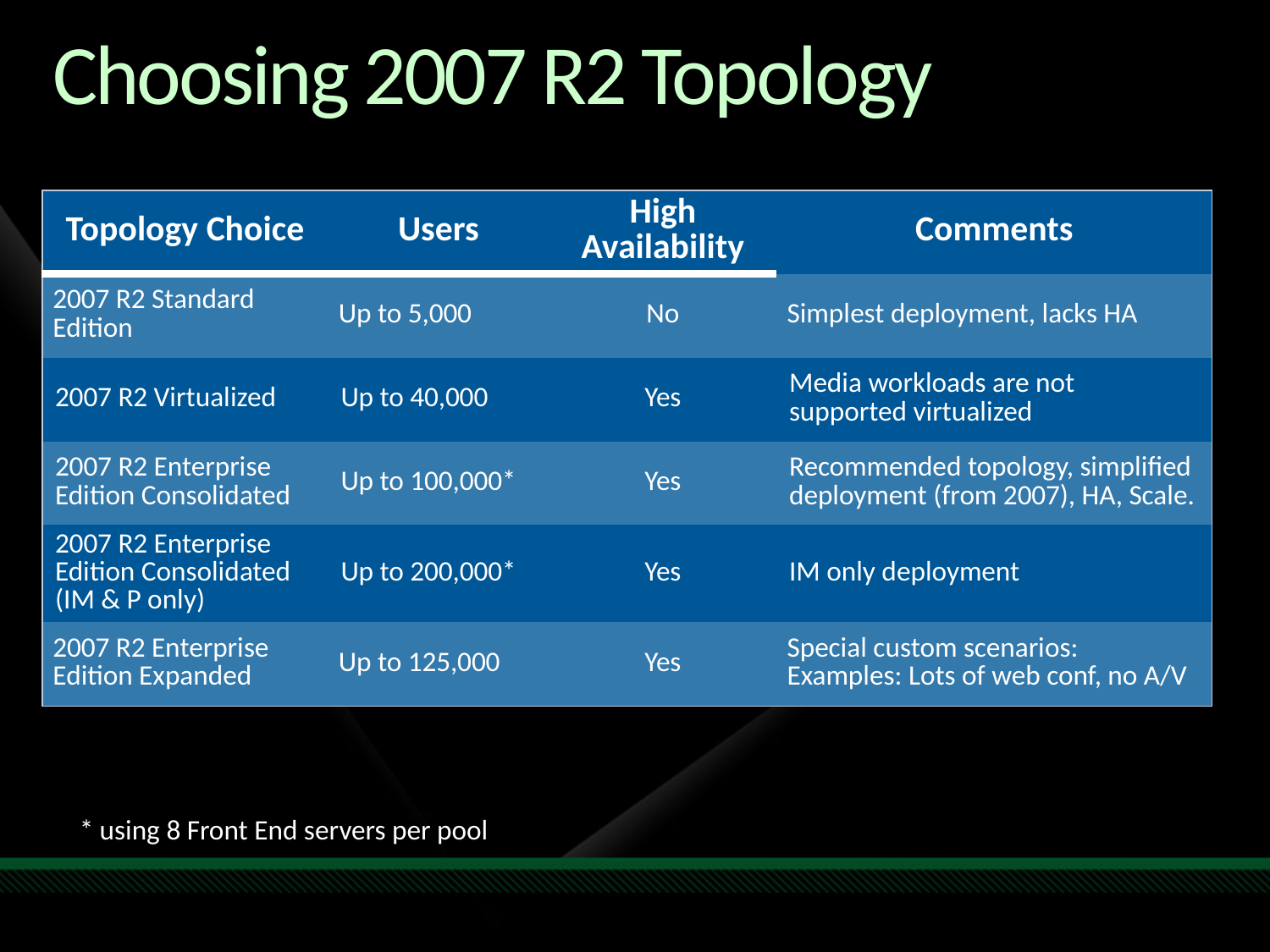

# Choosing 2007 R2 Topology
| Topology Choice | Users | High Availability | Comments |
| --- | --- | --- | --- |
| 2007 R2 Standard Edition | Up to 5,000 | No | Simplest deployment, lacks HA |
| 2007 R2 Virtualized | Up to 40,000 | Yes | Media workloads are not supported virtualized |
| 2007 R2 Enterprise Edition Consolidated | Up to 100,000\* | Yes | Recommended topology, simplified deployment (from 2007), HA, Scale. |
| 2007 R2 Enterprise Edition Consolidated (IM & P only) | Up to 200,000\* | Yes | IM only deployment |
| 2007 R2 Enterprise Edition Expanded | Up to 125,000 | Yes | Special custom scenarios: Examples: Lots of web conf, no A/V |
* using 8 Front End servers per pool